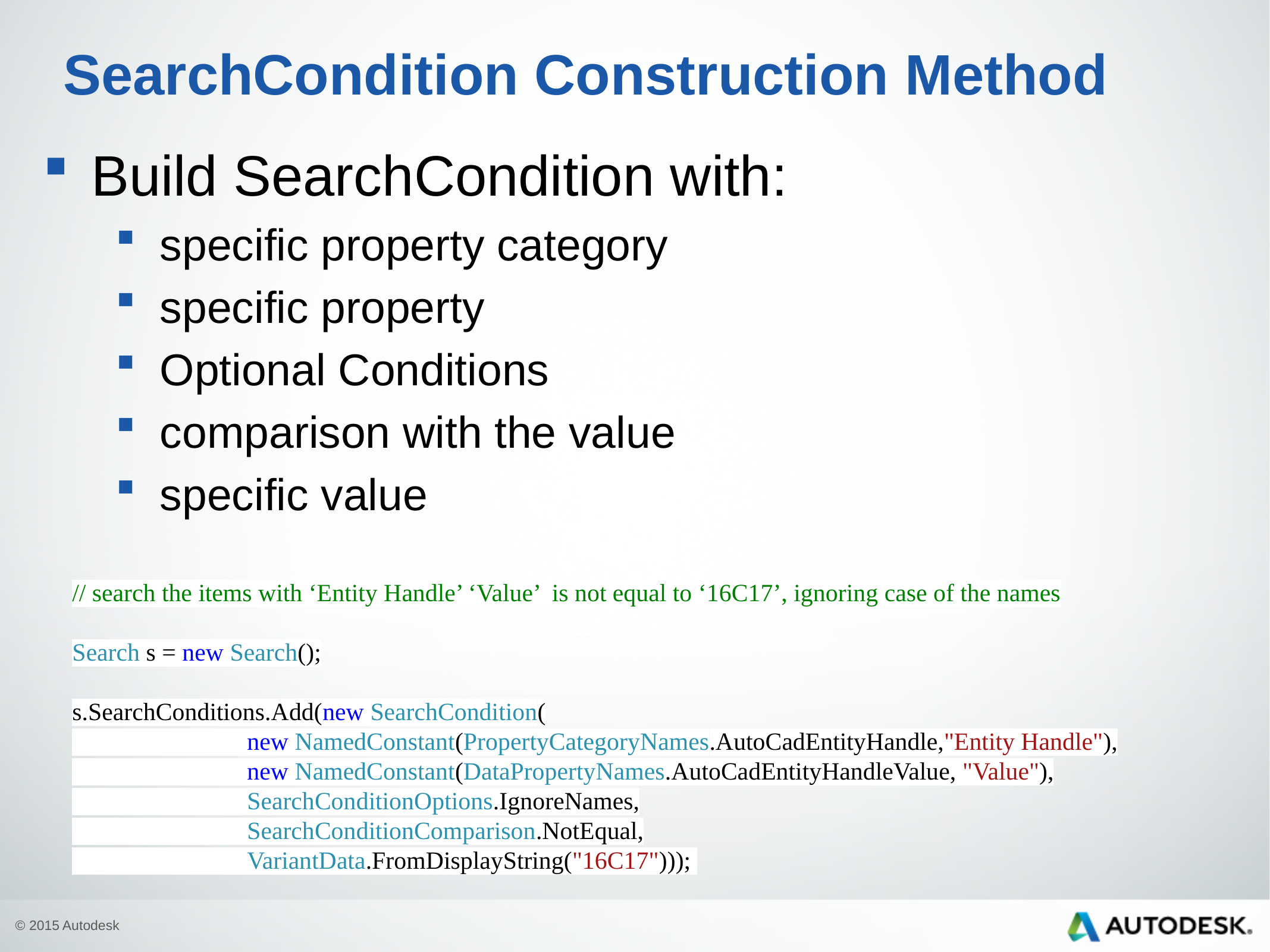

# SearchCondition Construction Method
Build SearchCondition with:
specific property category
specific property
Optional Conditions
comparison with the value
specific value

// search the items with ‘Entity Handle’ ‘Value’  is not equal to ‘16C17’, ignoring case of the names

Search s = new Search();

s.SearchConditions.Add(new SearchCondition(
                            new NamedConstant(PropertyCategoryNames.AutoCadEntityHandle,"Entity Handle"),
                            new NamedConstant(DataPropertyNames.AutoCadEntityHandleValue, "Value"),
                            SearchConditionOptions.IgnoreNames,
                            SearchConditionComparison.NotEqual,
                            VariantData.FromDisplayString("16C17")));